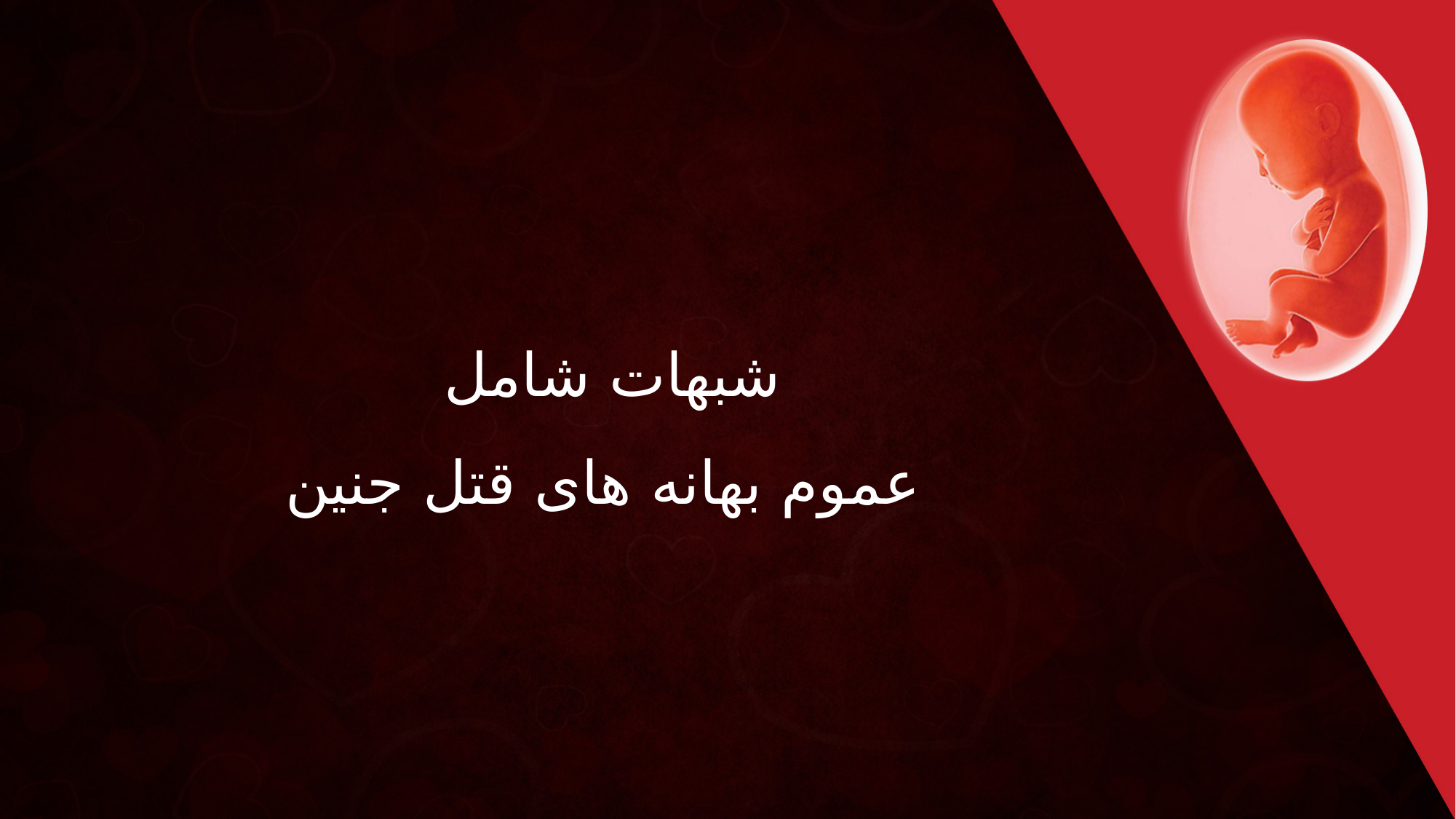

# شبهات شامل عموم بهانه های قتل جنین